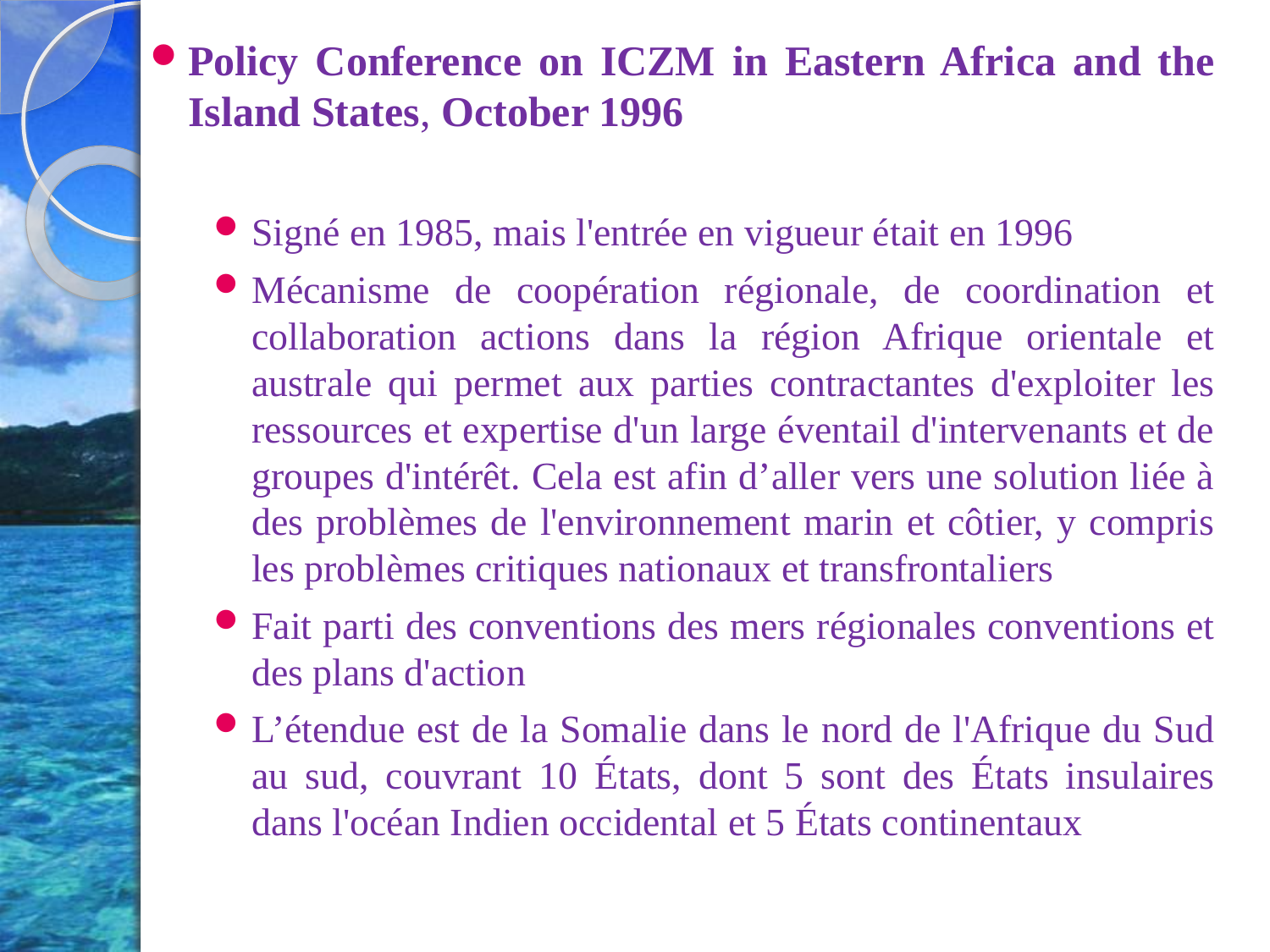

Policy Conference on ICZM in Eastern Africa and the Island States, October 1996

Signé en 1985, mais l'entrée en vigueur était en 1996
Mécanisme de coopération régionale, de coordination et collaboration actions dans la région Afrique orientale et australe qui permet aux parties contractantes d'exploiter les ressources et expertise d'un large éventail d'intervenants et de groupes d'intérêt. Cela est afin d’aller vers une solution liée à des problèmes de l'environnement marin et côtier, y compris les problèmes critiques nationaux et transfrontaliers
Fait parti des conventions des mers régionales conventions et des plans d'action
L’étendue est de la Somalie dans le nord de l'Afrique du Sud au sud, couvrant 10 États, dont 5 sont des États insulaires dans l'océan Indien occidental et 5 États continentaux